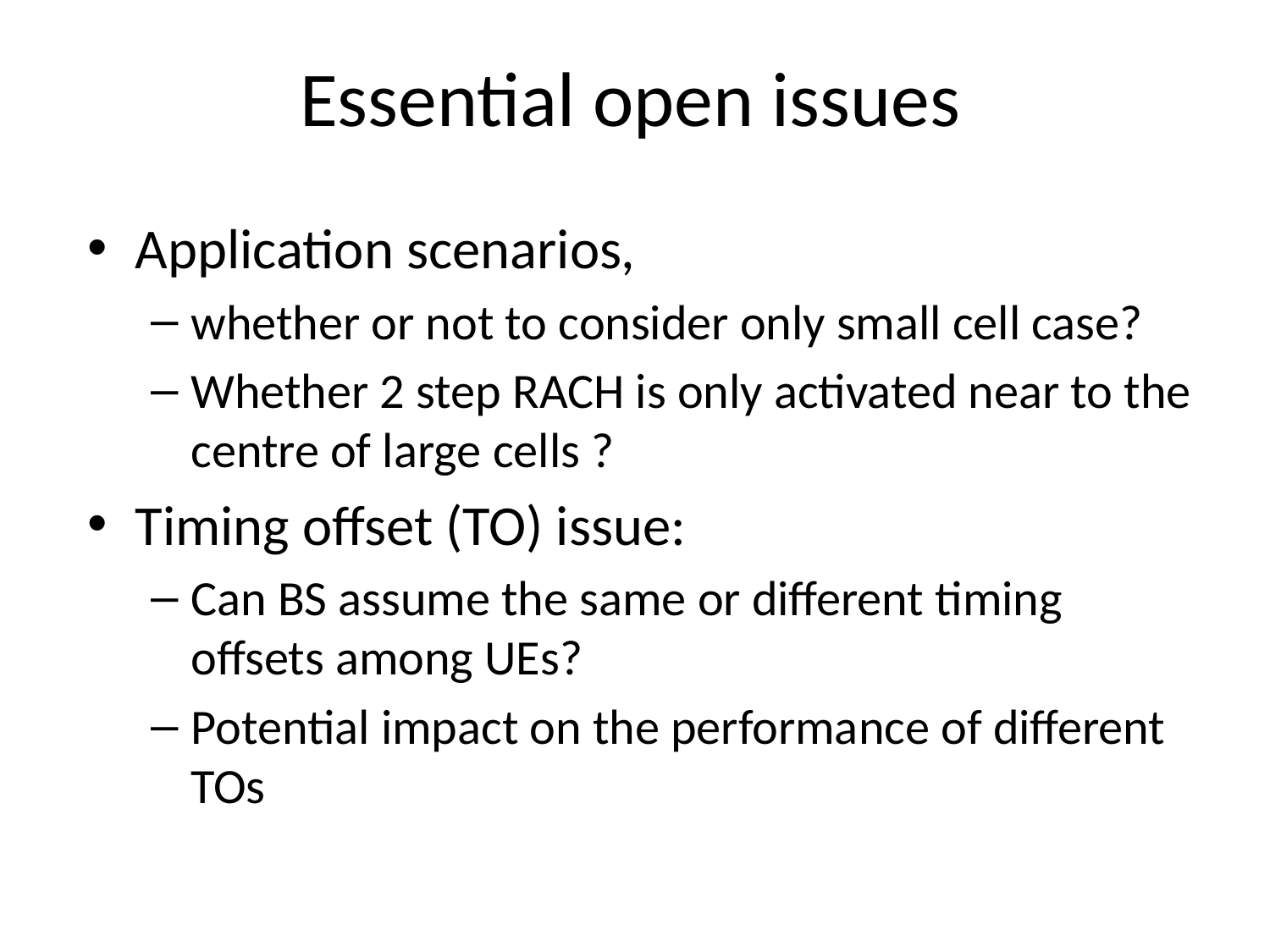

# Essential open issues
Application scenarios,
whether or not to consider only small cell case?
Whether 2 step RACH is only activated near to the centre of large cells ?
Timing offset (TO) issue:
Can BS assume the same or different timing offsets among UEs?
Potential impact on the performance of different TOs